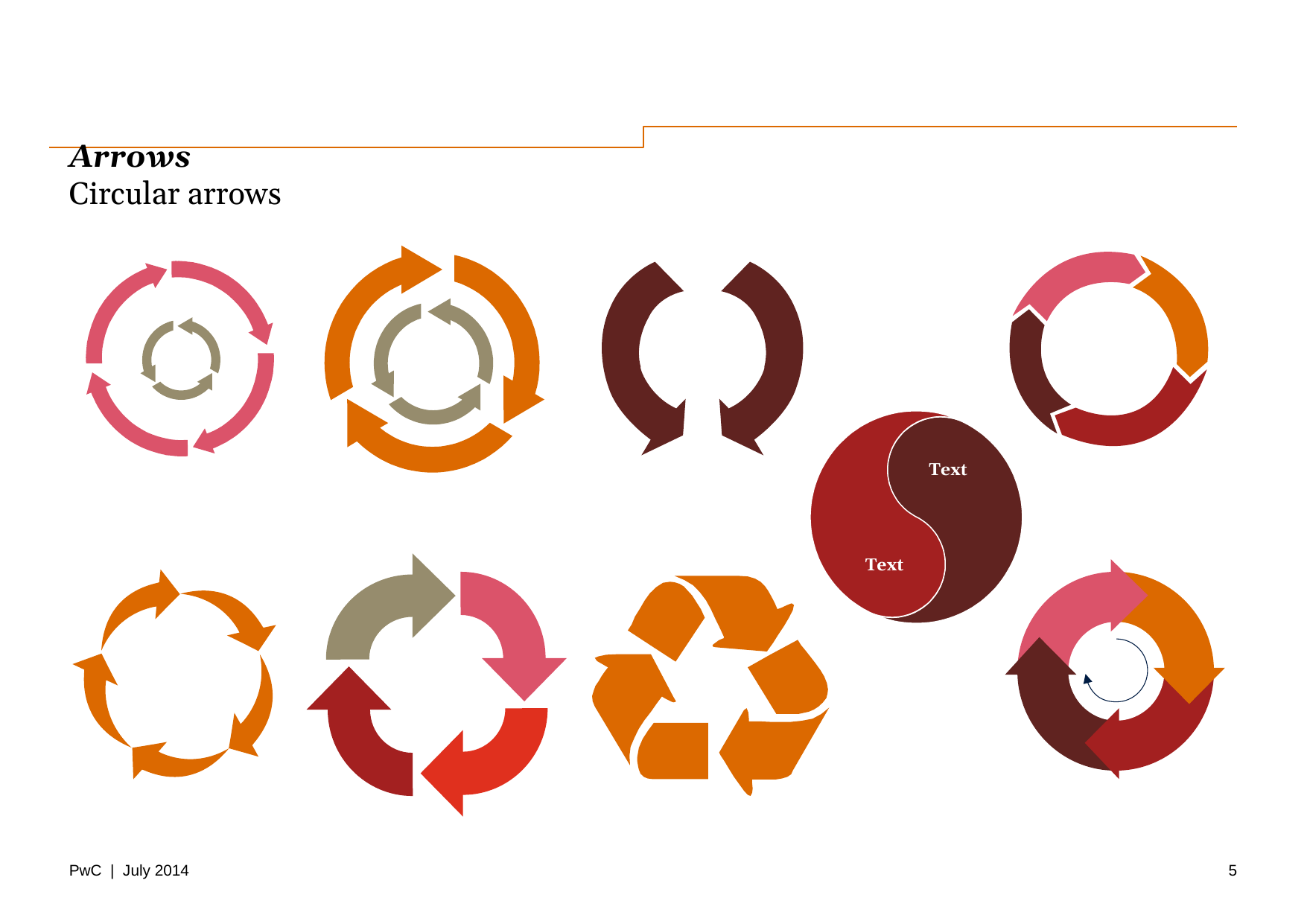

# Arrows Circular arrows

Text
Text

5